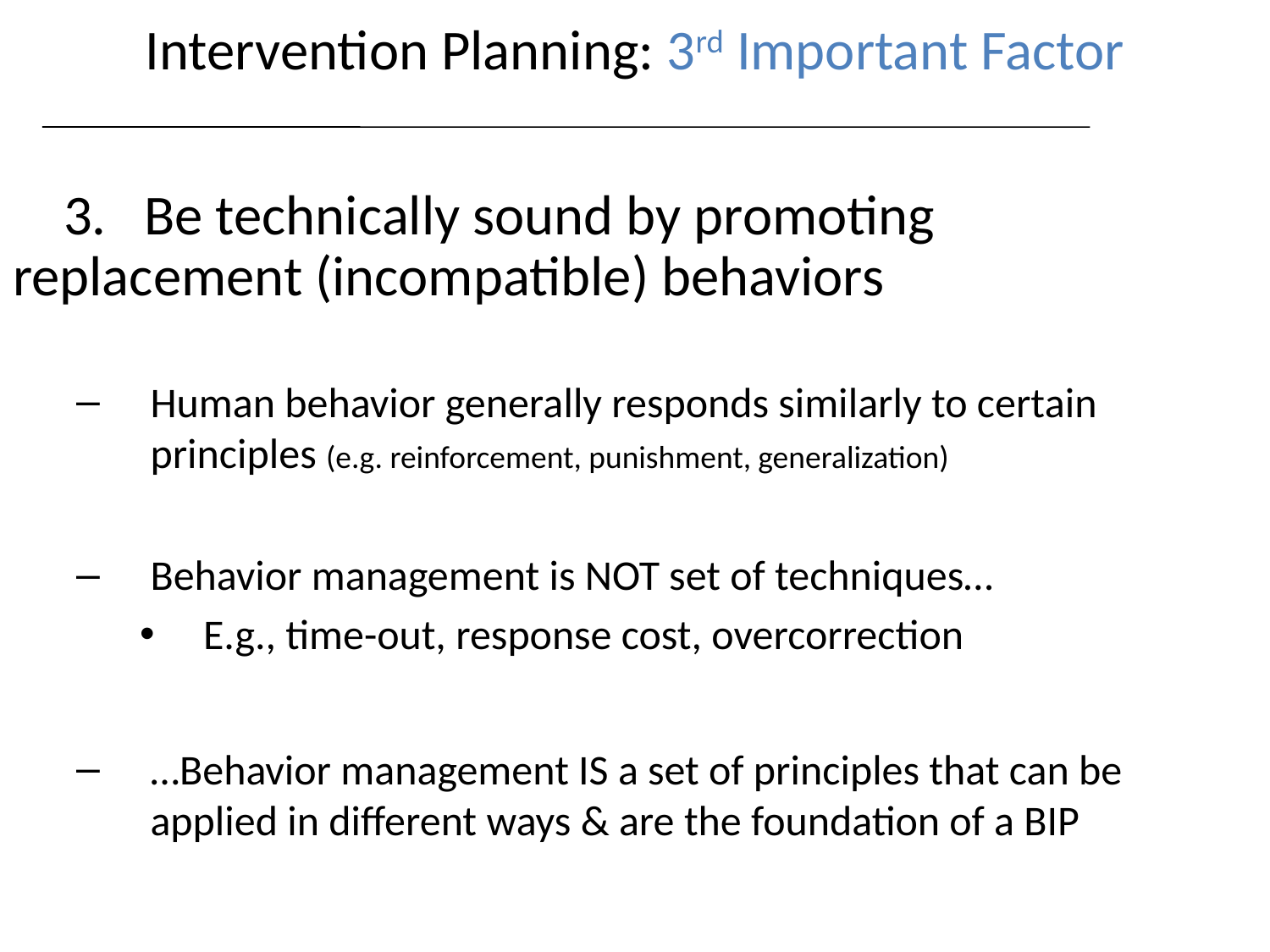

Intervention Planning: 3rd Important Factor

    3.   Be technically sound by promoting 	replacement (incompatible) behaviors

Human behavior generally responds similarly to certain principles (e.g. reinforcement, punishment, generalization)

Behavior management is NOT set of techniques…
E.g., time-out, response cost, overcorrection

…Behavior management IS a set of principles that can be applied in different ways & are the foundation of a BIP